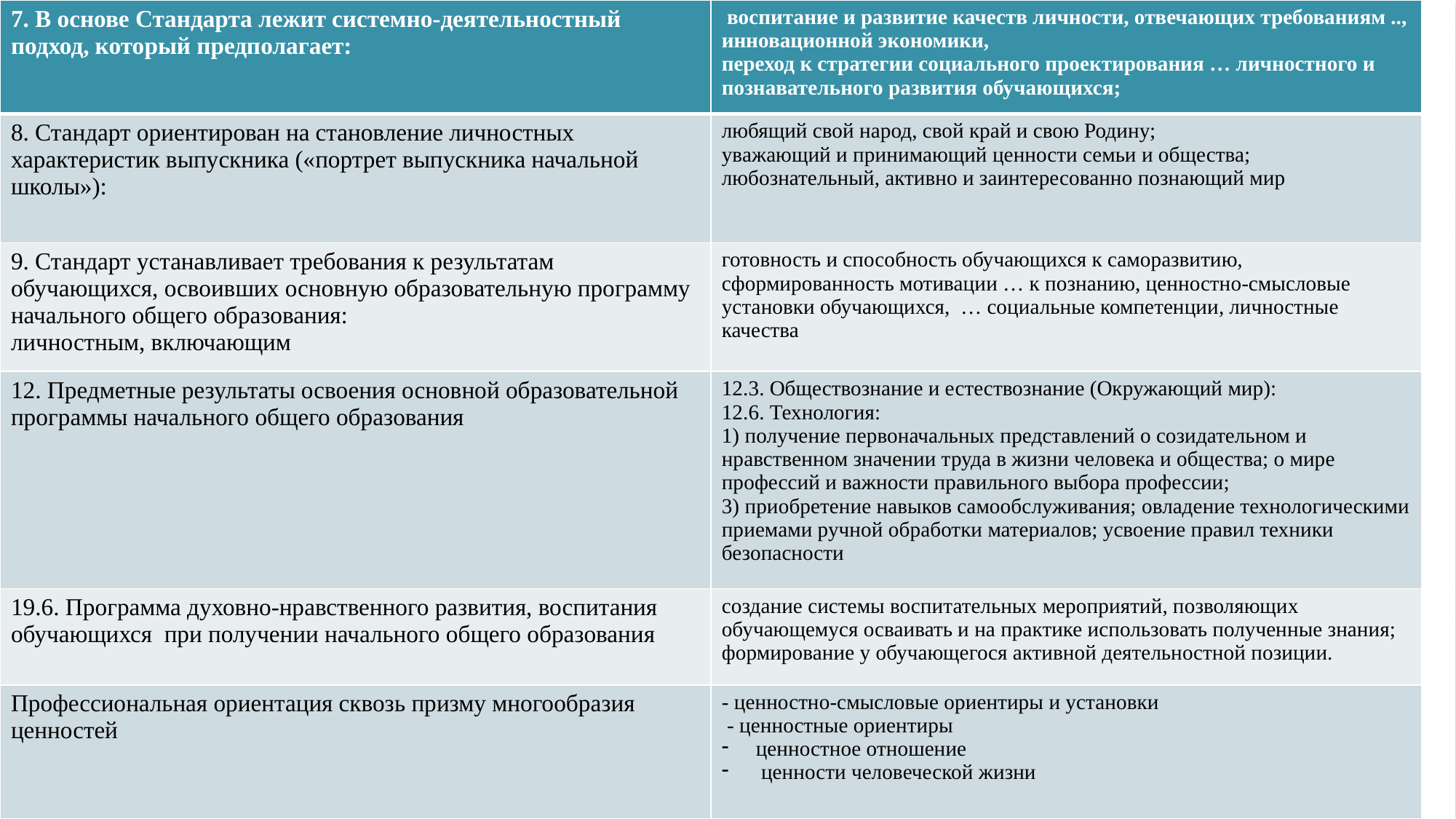

| 7. В основе Стандарта лежит системно-деятельностный подход, который предполагает: | воспитание и развитие качеств личности, отвечающих требованиям .., инновационной экономики, переход к стратегии социального проектирования … личностного и познавательного развития обучающихся; |
| --- | --- |
| 8. Стандарт ориентирован на становление личностных характеристик выпускника («портрет выпускника начальной школы»): | любящий свой народ, свой край и свою Родину; уважающий и принимающий ценности семьи и общества; любознательный, активно и заинтересованно познающий мир |
| 9. Стандарт устанавливает требования к результатам обучающихся, освоивших основную образовательную программу начального общего образования: личностным, включающим | готовность и способность обучающихся к саморазвитию, сформированность мотивации … к познанию, ценностно-смысловые установки обучающихся, … социальные компетенции, личностные качества |
| 12. Предметные результаты освоения основной образовательной программы начального общего образования | 12.3. Обществознание и естествознание (Окружающий мир): 12.6. Технология: 1) получение первоначальных представлений о созидательном и нравственном значении труда в жизни человека и общества; о мире профессий и важности правильного выбора профессии; 3) приобретение навыков самообслуживания; овладение технологическими приемами ручной обработки материалов; усвоение правил техники безопасности |
| 19.6. Программа духовно-нравственного развития, воспитания обучающихся при получении начального общего образования | создание системы воспитательных мероприятий, позволяющих обучающемуся осваивать и на практике использовать полученные знания; формирование у обучающегося активной деятельностной позиции. |
| Профессиональная ориентация сквозь призму многообразия ценностей | - ценностно-смысловые ориентиры и установки - ценностные ориентиры ценностное отношение ценности человеческой жизни |
#